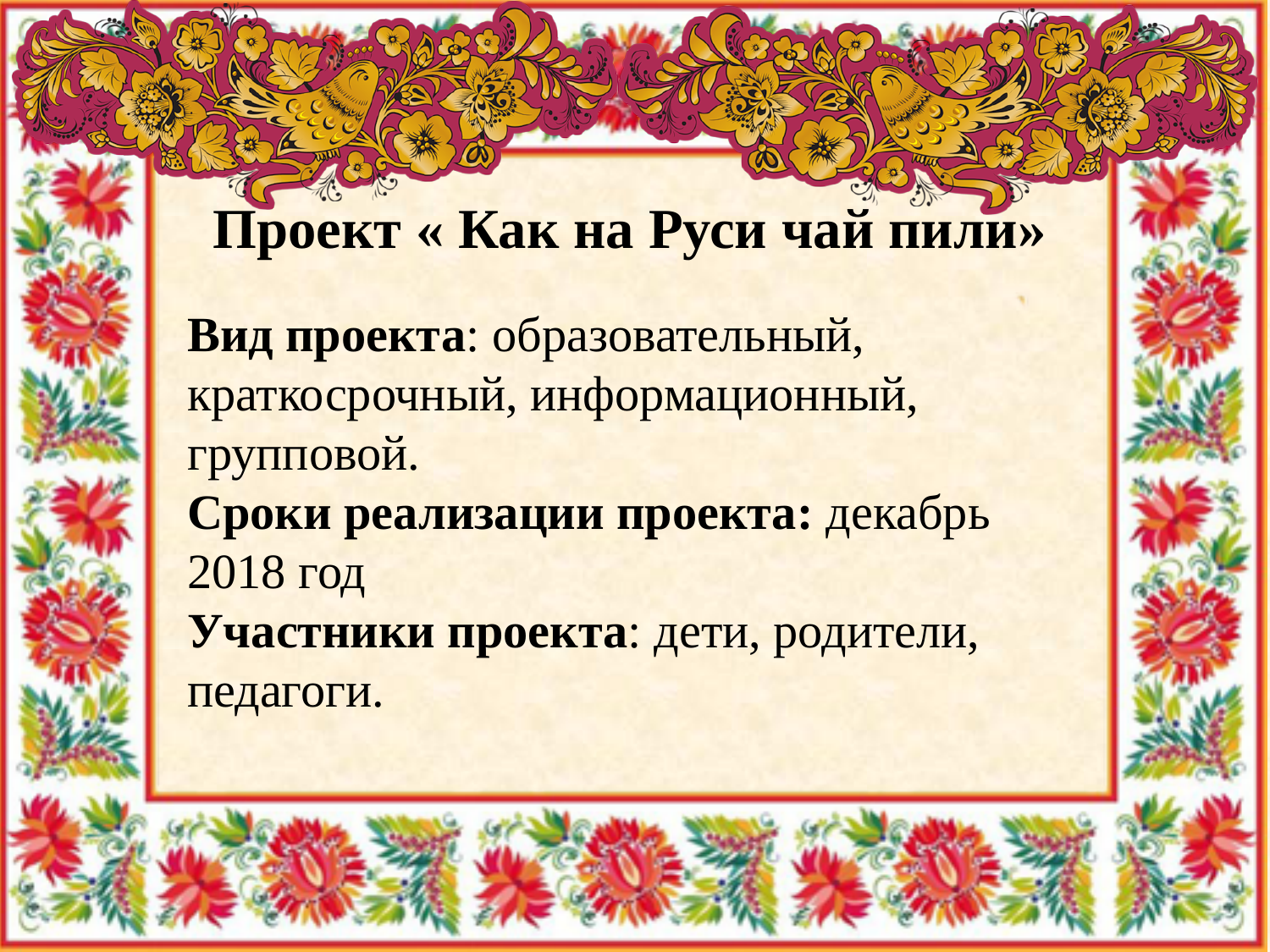

Проект « Как на Руси чай пили»
Вид проекта: образовательный, краткосрочный, информационный, групповой.
Сроки реализации проекта: декабрь 2018 год
Участники проекта: дети, родители, педагоги.